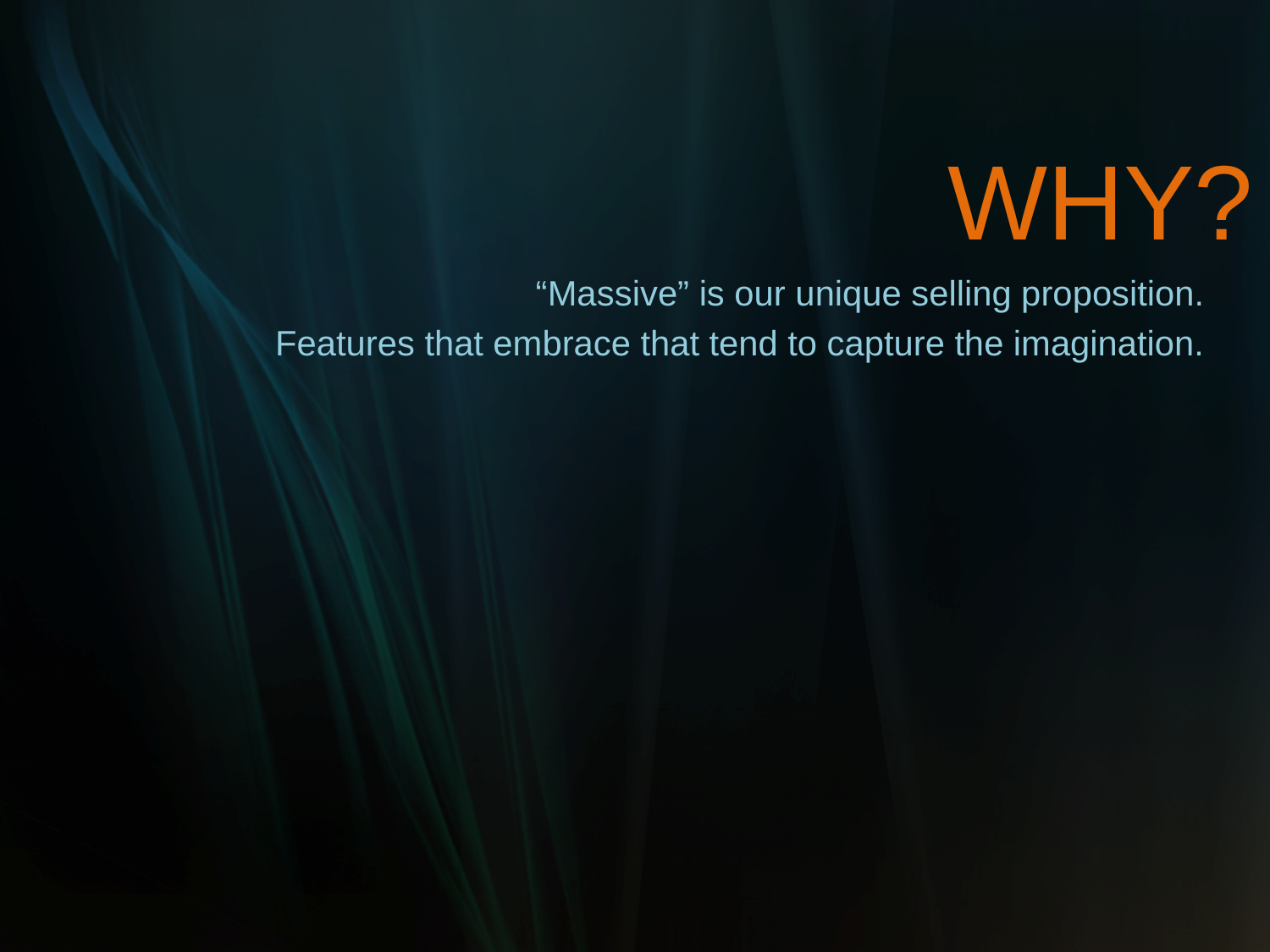

# WHY?
“Massive” is our unique selling proposition.
Features that embrace that tend to capture the imagination.